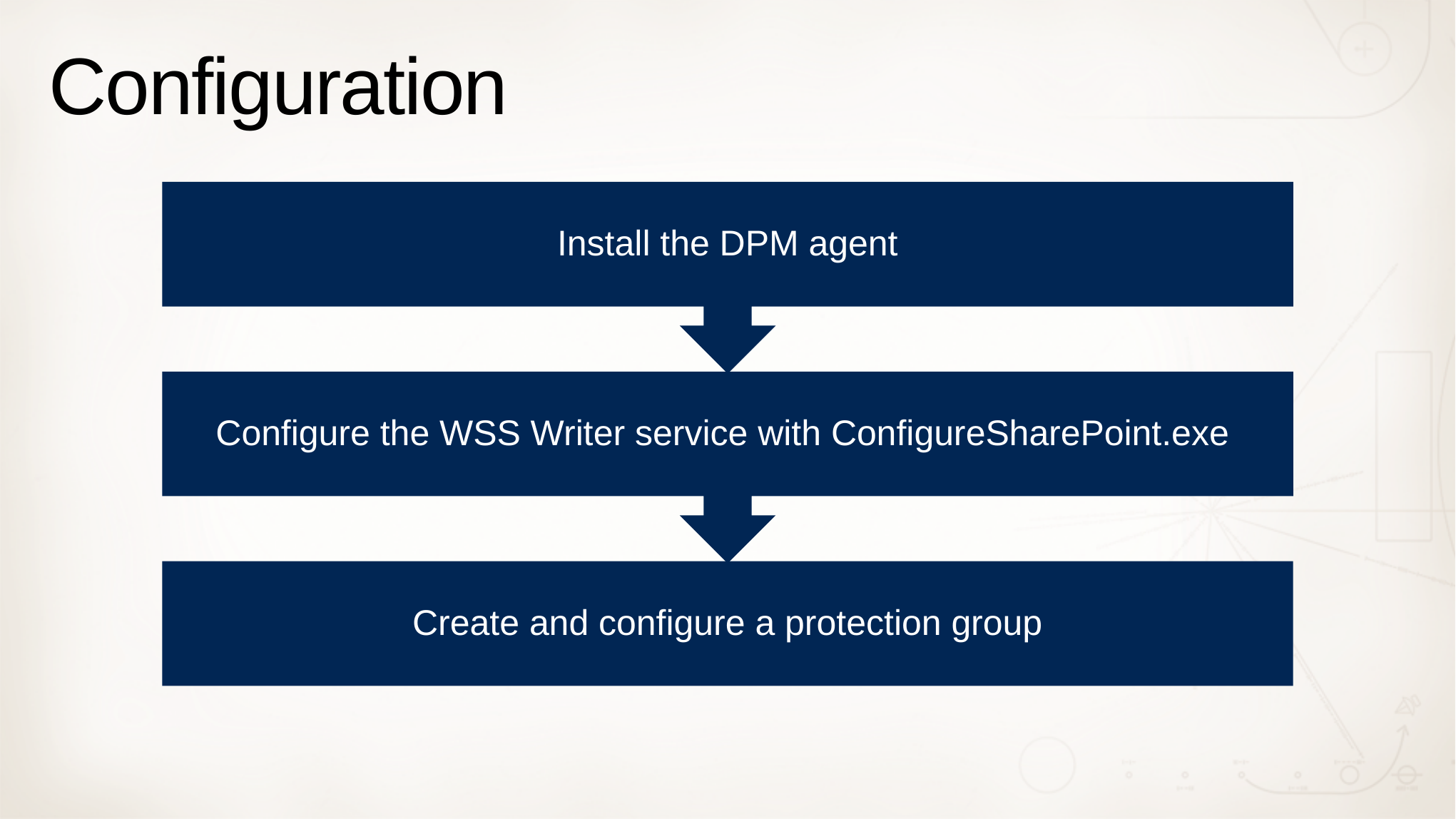

# Configuration

Create and configure a protection group
Configure the WSS Writer service with ConfigureSharePoint.exe
Install the DPM agent